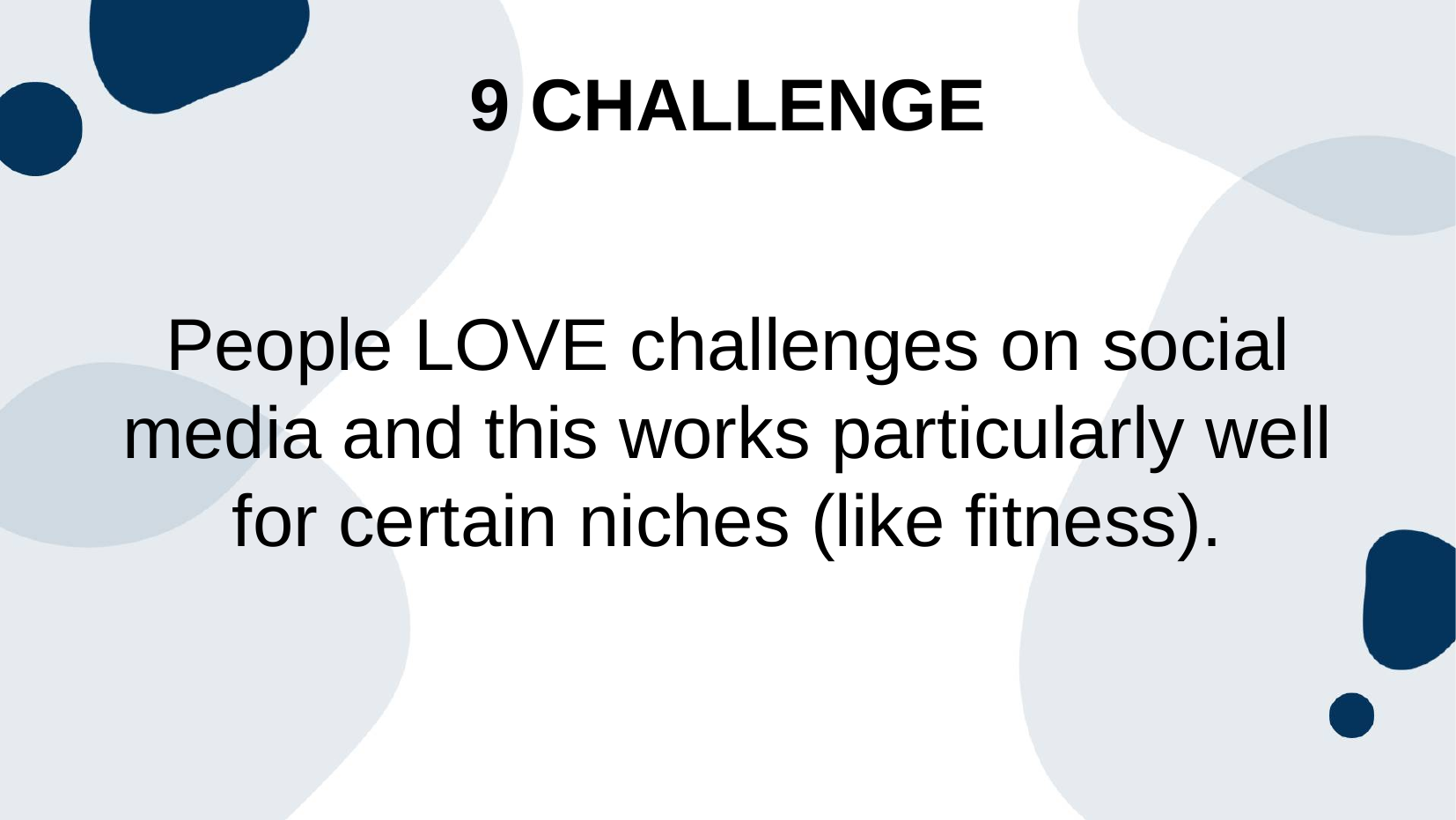

9 Challenge
People LOVE challenges on social media and this works particularly well for certain niches (like fitness).